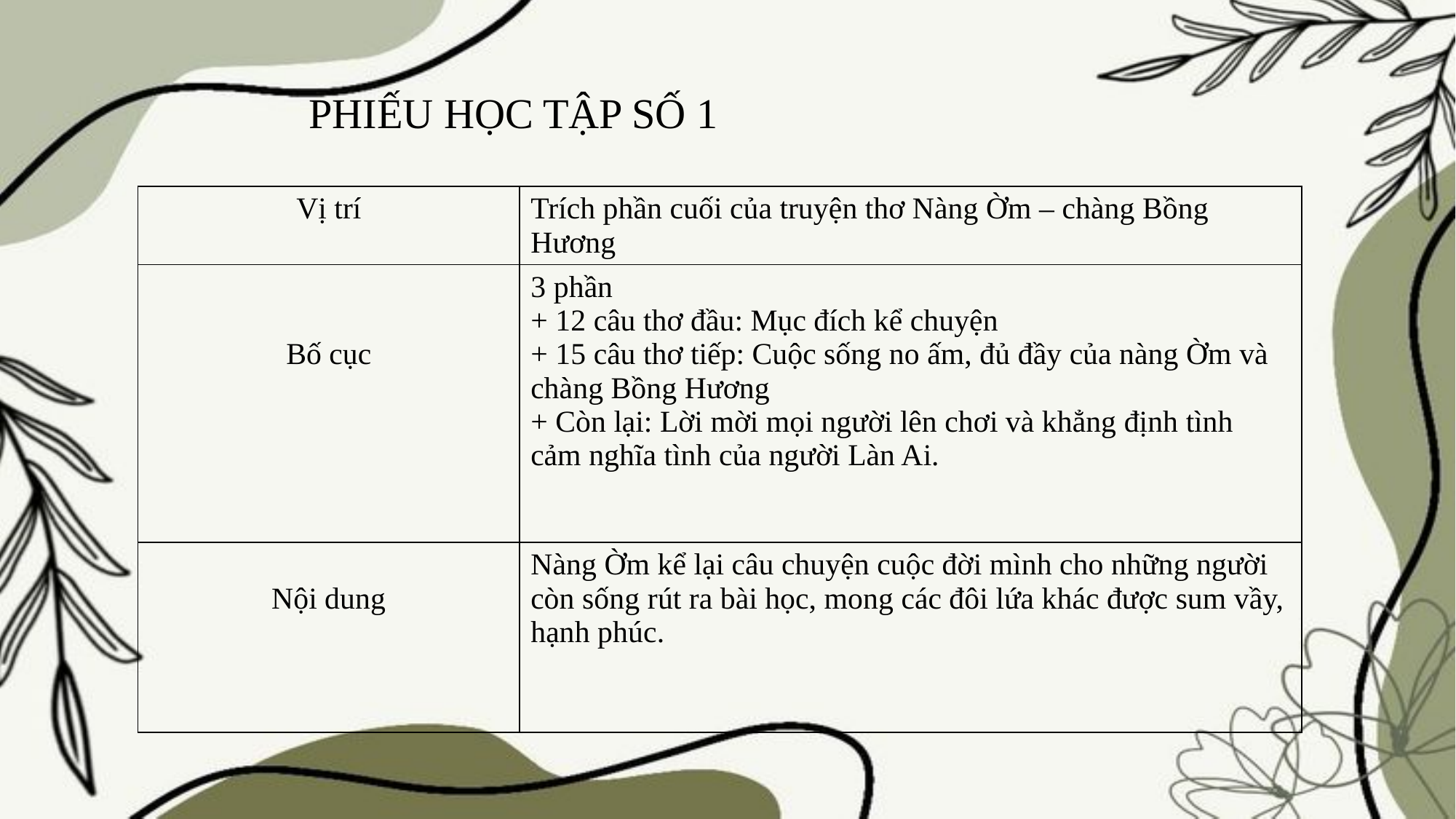

# PHIẾU HỌC TẬP SỐ 1
| Vị trí | Trích phần cuối của truyện thơ Nàng Ờm – chàng Bồng Hương |
| --- | --- |
| Bố cục | 3 phần + 12 câu thơ đầu: Mục đích kể chuyện + 15 câu thơ tiếp: Cuộc sống no ấm, đủ đầy của nàng Ờm và chàng Bồng Hương + Còn lại: Lời mời mọi người lên chơi và khẳng định tình cảm nghĩa tình của người Làn Ai. |
| Nội dung | Nàng Ờm kể lại câu chuyện cuộc đời mình cho những người còn sống rút ra bài học, mong các đôi lứa khác được sum vầy, hạnh phúc. |